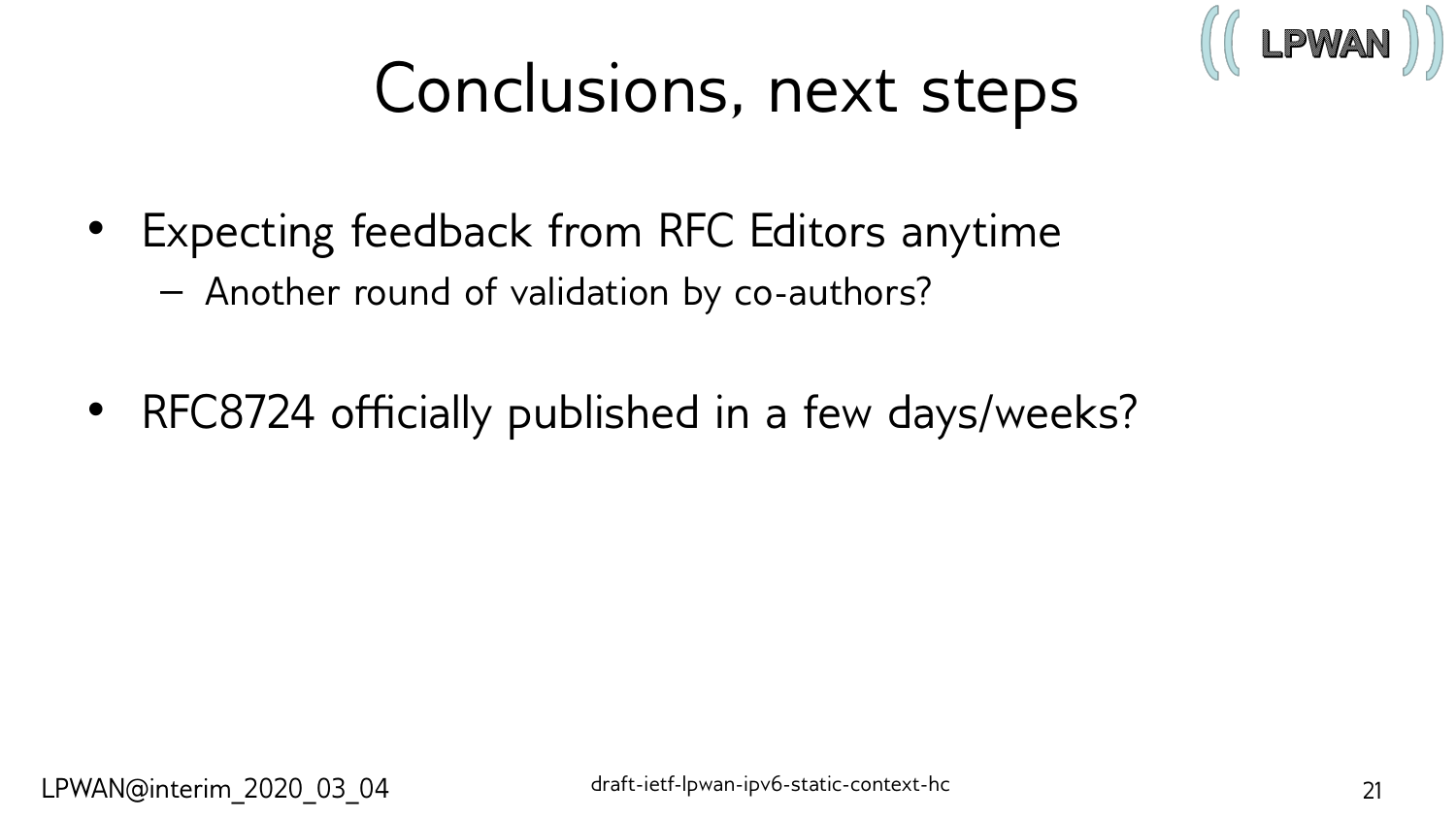

# Conclusions, next steps
Expecting feedback from RFC Editors anytime
Another round of validation by co-authors?

RFC8724 officially published in a few days/weeks?
21